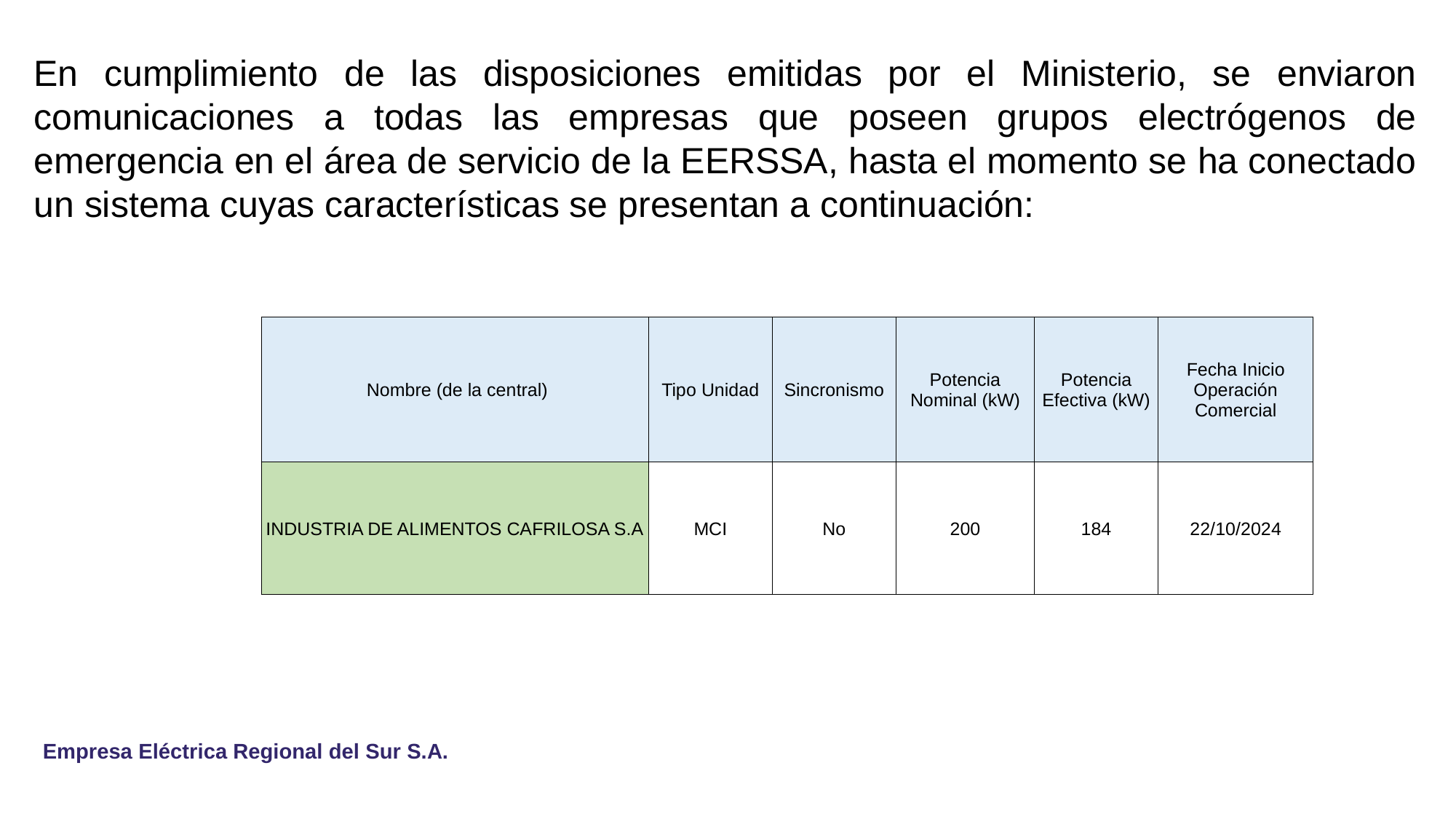

En cumplimiento de las disposiciones emitidas por el Ministerio, se enviaron comunicaciones a todas las empresas que poseen grupos electrógenos de emergencia en el área de servicio de la EERSSA, hasta el momento se ha conectado un sistema cuyas características se presentan a continuación:
| Nombre (de la central) | Tipo Unidad | Sincronismo | Potencia Nominal (kW) | Potencia Efectiva (kW) | Fecha Inicio Operación Comercial |
| --- | --- | --- | --- | --- | --- |
| INDUSTRIA DE ALIMENTOS CAFRILOSA S.A | MCI | No | 200 | 184 | 22/10/2024 |
Empresa Eléctrica Regional del Sur S.A.